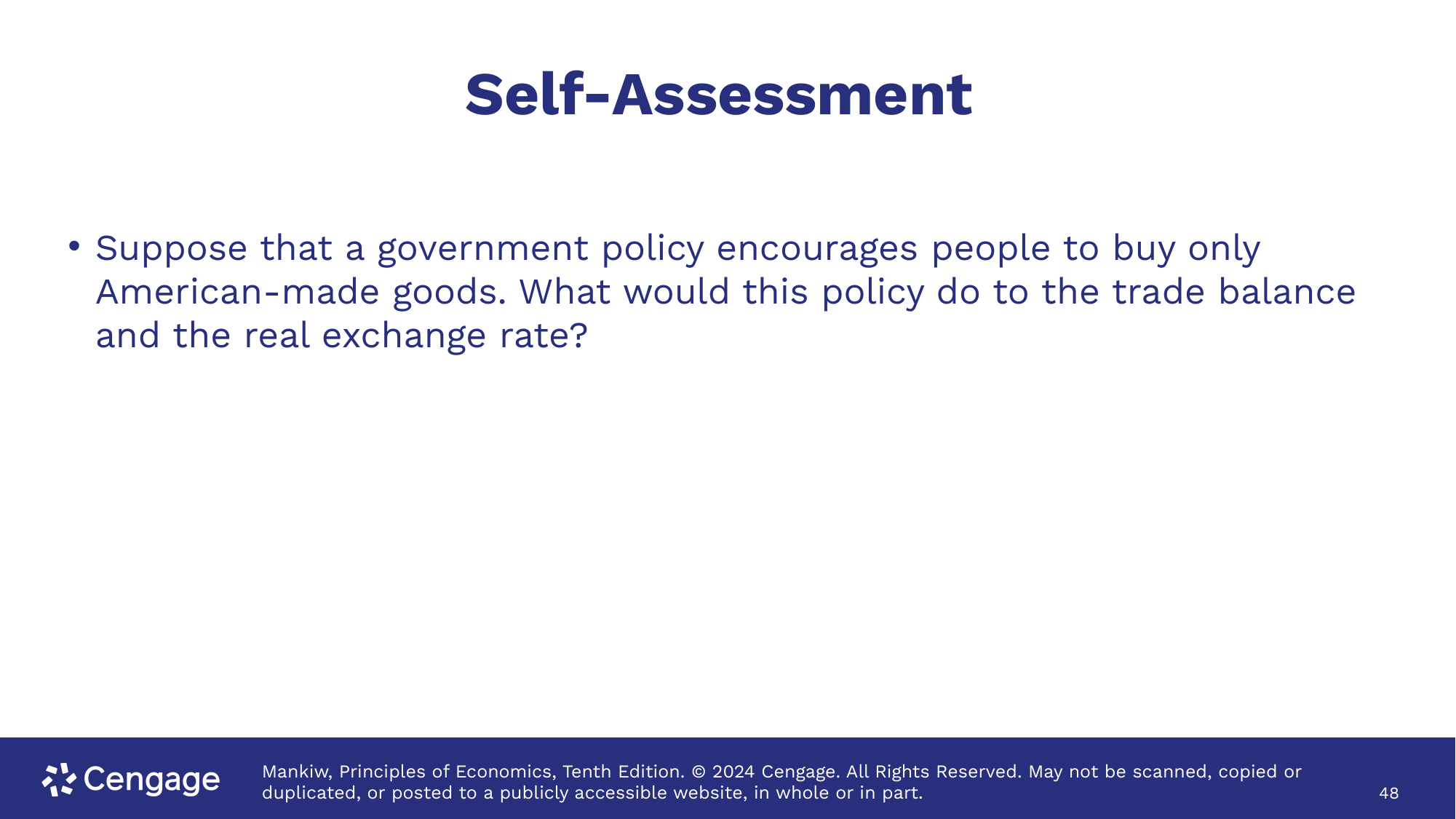

# Self-Assessment
Suppose that a government policy encourages people to buy only American-made goods. What would this policy do to the trade balance and the real exchange rate?